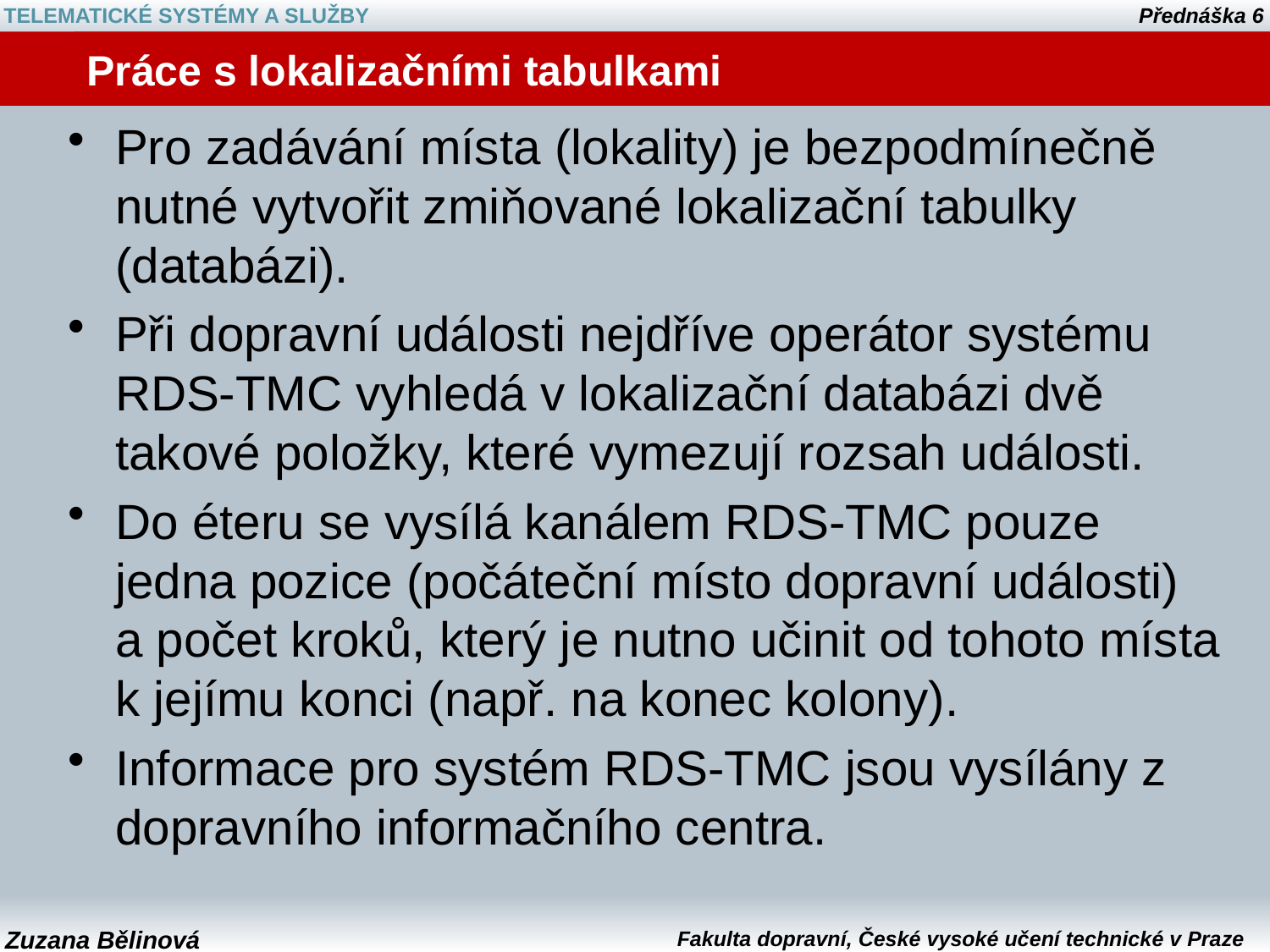

# Práce s lokalizačními tabulkami
Pro zadávání místa (lokality) je bezpodmínečně nutné vytvořit zmiňované lokalizační tabulky (databázi).
Při dopravní události nejdříve operátor systému RDS-TMC vyhledá v lokalizační databázi dvě takové položky, které vymezují rozsah události.
Do éteru se vysílá kanálem RDS-TMC pouze jedna pozice (počáteční místo dopravní události) a počet kroků, který je nutno učinit od tohoto místa k jejímu konci (např. na konec kolony).
Informace pro systém RDS-TMC jsou vysílány z dopravního informačního centra.